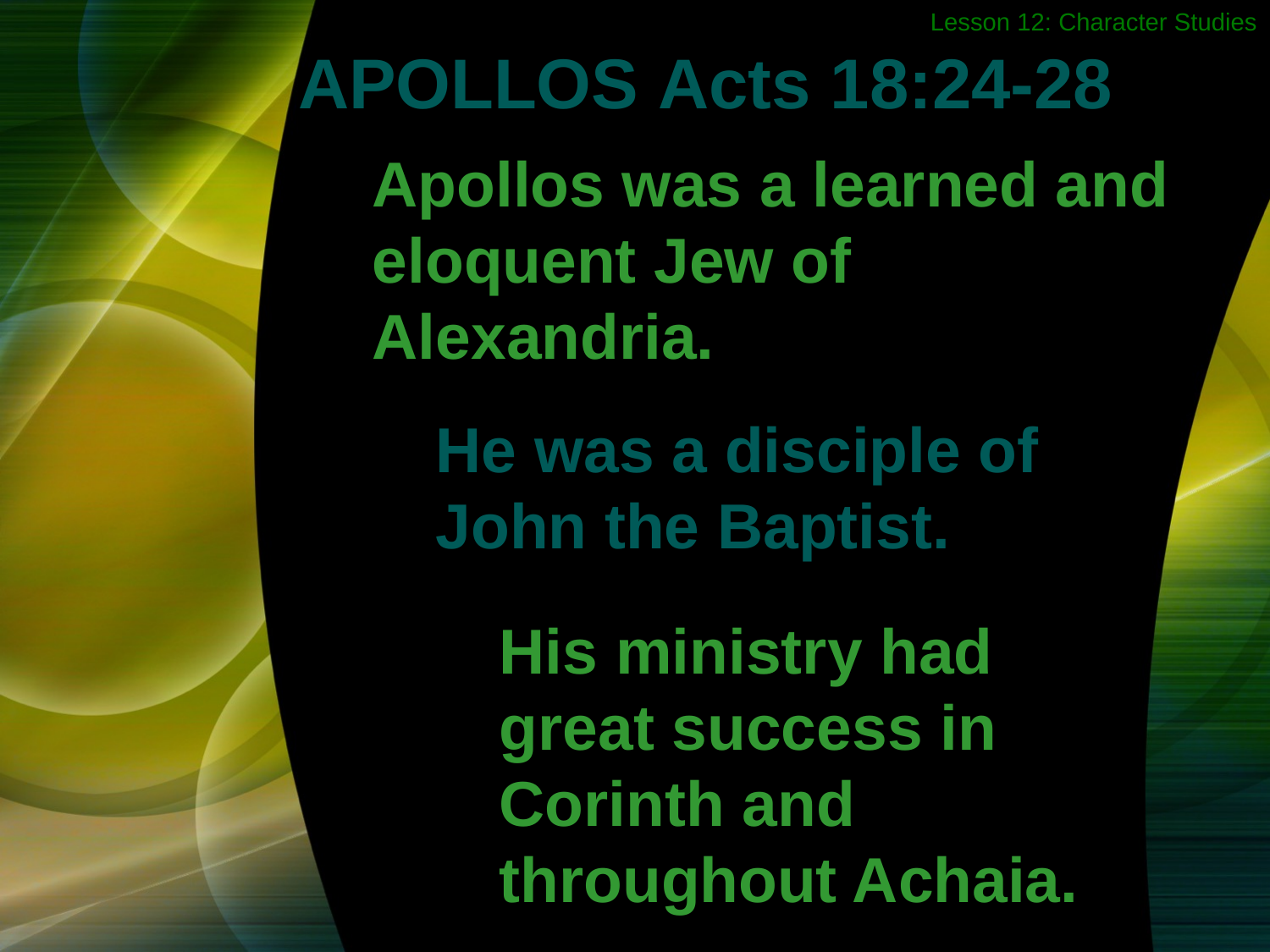

Lesson 12: Character Studies
APOLLOS Acts 18:24-28
Apollos was a learned and eloquent Jew of Alexandria.
He was a disciple of
John the Baptist.
His ministry had great success in Corinth and throughout Achaia.